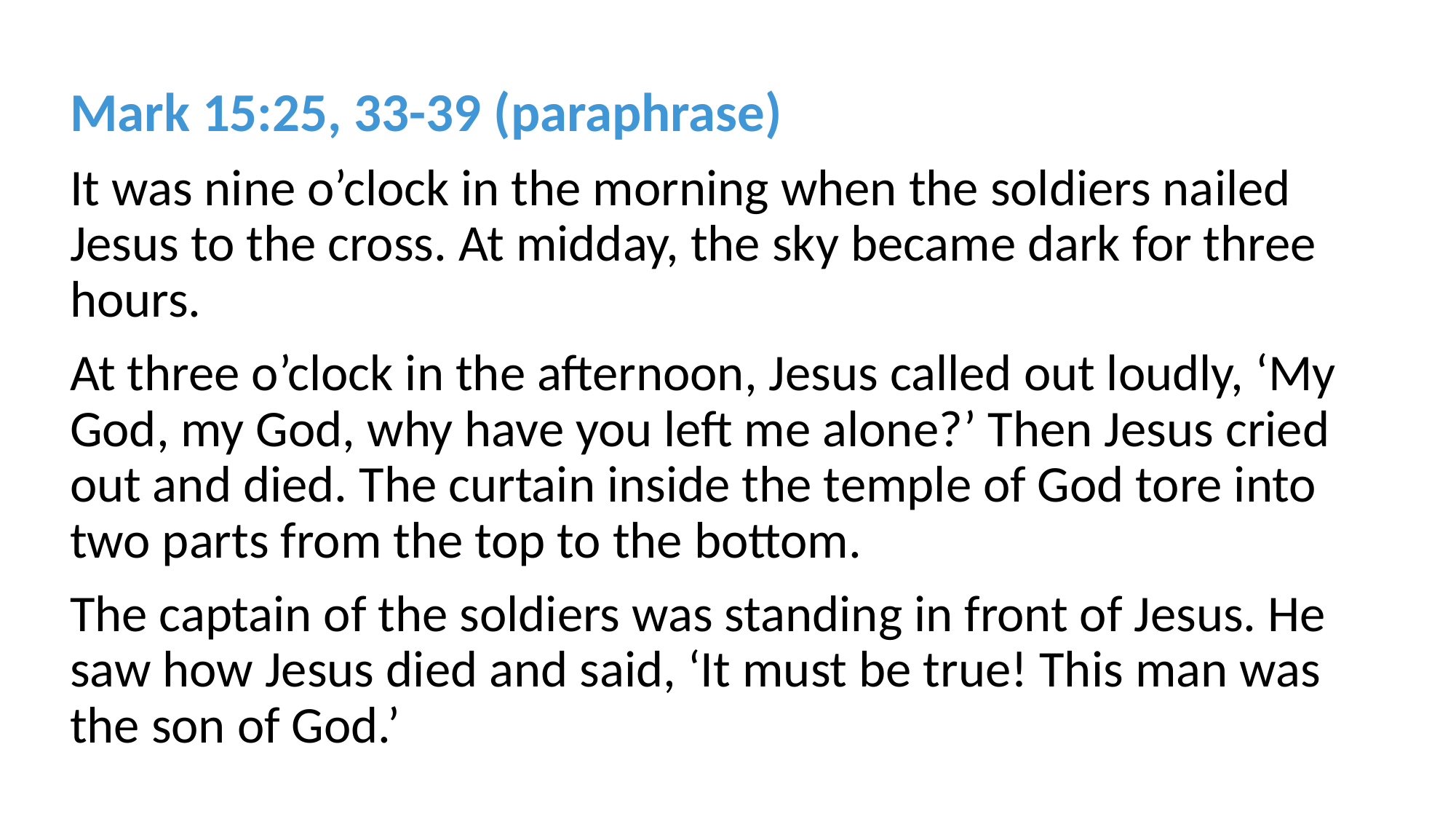

Mark 15:25, 33-39 (paraphrase)
It was nine o’clock in the morning when the soldiers nailed Jesus to the cross. At midday, the sky became dark for three hours.
At three o’clock in the afternoon, Jesus called out loudly, ‘My God, my God, why have you left me alone?’ Then Jesus cried out and died. The curtain inside the temple of God tore into two parts from the top to the bottom.
The captain of the soldiers was standing in front of Jesus. He saw how Jesus died and said, ‘It must be true! This man was the son of God.’